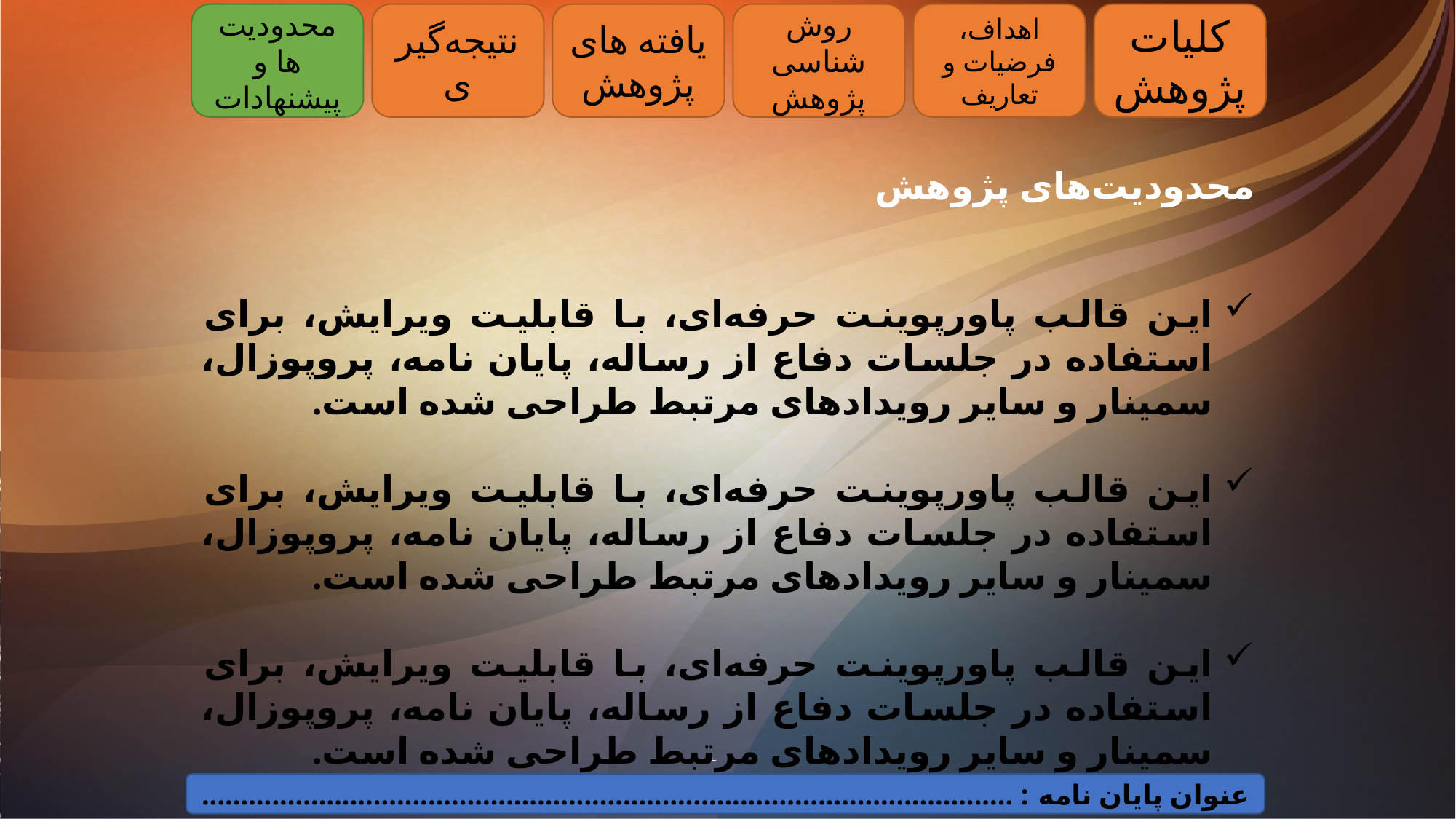

محدودیت ها و پیشنهادات
نتیجه‌گیری
یافته های پژوهش
روش شناسی پژوهش
اهداف، فرضیات و تعاریف
کلیات پژوهش
محدودیت‌های پژوهش

این قالب پاورپوینت حرفه‌ای، با قابلیت ویرایش، برای استفاده در جلسات دفاع از رساله، پایان نامه، پروپوزال، سمینار و سایر رویدادهای مرتبط طراحی شده است.

این قالب پاورپوینت حرفه‌ای، با قابلیت ویرایش، برای استفاده در جلسات دفاع از رساله، پایان نامه، پروپوزال، سمینار و سایر رویدادهای مرتبط طراحی شده است.

این قالب پاورپوینت حرفه‌ای، با قابلیت ویرایش، برای استفاده در جلسات دفاع از رساله، پایان نامه، پروپوزال، سمینار و سایر رویدادهای مرتبط طراحی شده است.
عنوان پایان نامه : ........................................................................................................